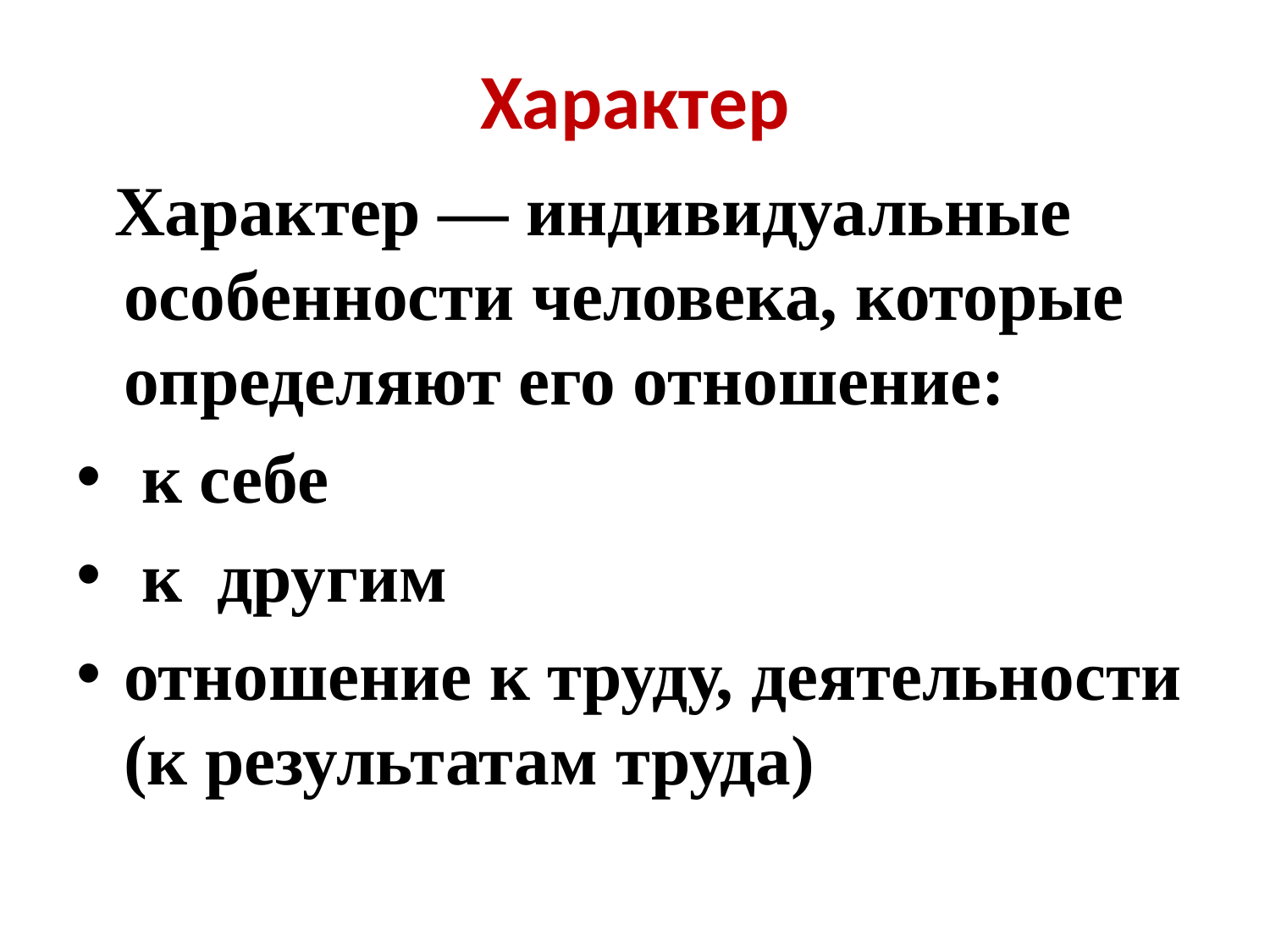

# Характер
   Характер — индивидуальные особенности человека, которые определяют его отношение:
 к себе
 к  другим
отношение к труду, деятельности (к результатам труда)